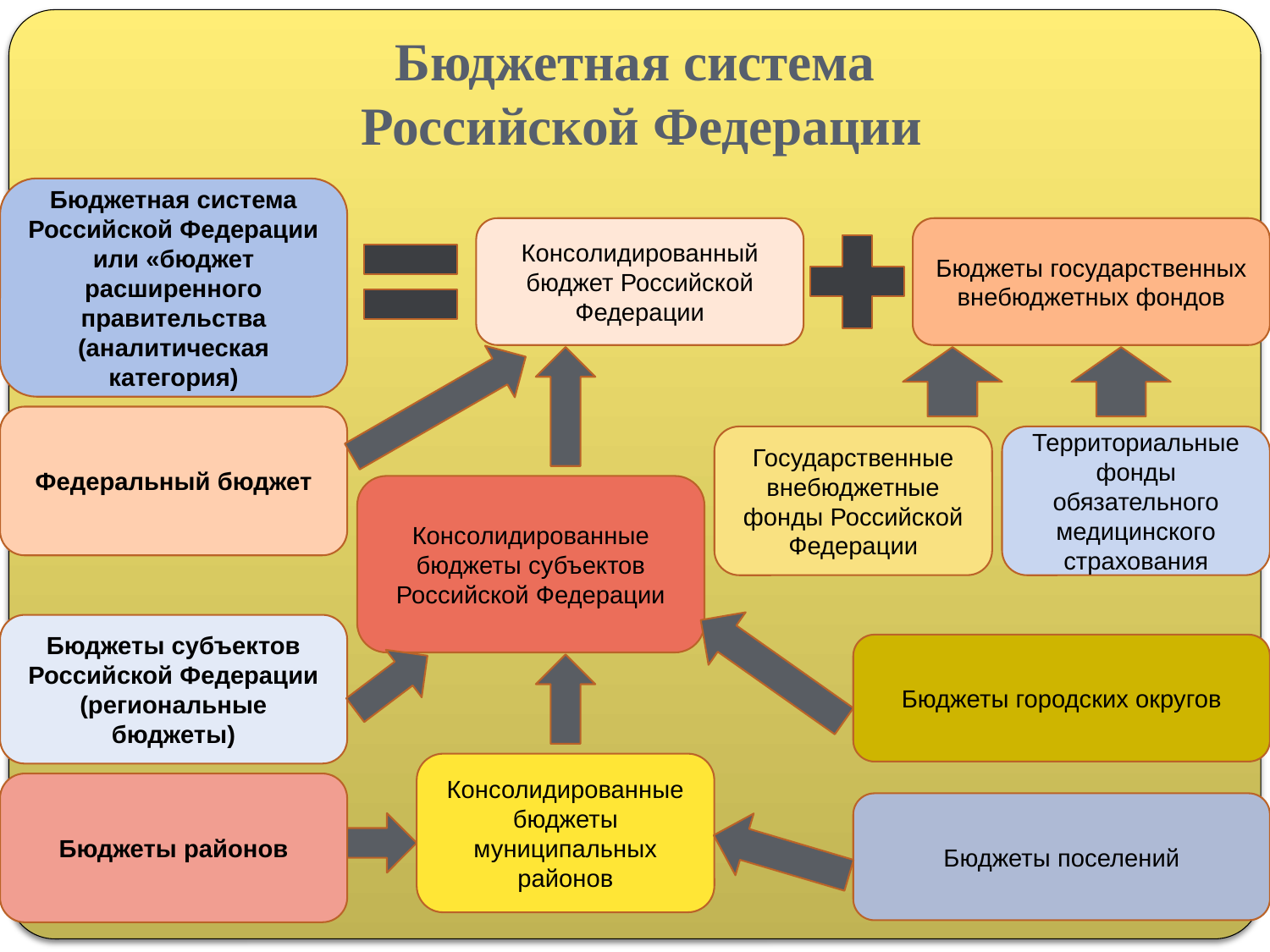

# Бюджетная система Российской Федерации
Бюджетная система Российской Федерации или «бюджет расширенного правительства (аналитическая категория)

Консолидированный бюджет Российской Федерации

Бюджеты государственных внебюджетных фондов

Федеральный бюджет
Государственные внебюджетные фонды Российской Федерации
Территориальные фонды обязательного медицинского страхования
Консолидированные бюджеты субъектов Российской Федерации

Бюджеты субъектов Российской Федерации (региональные бюджеты)
Бюджеты городских округов

Консолидированные бюджеты муниципальных районов
Бюджеты районов

Бюджеты поселений